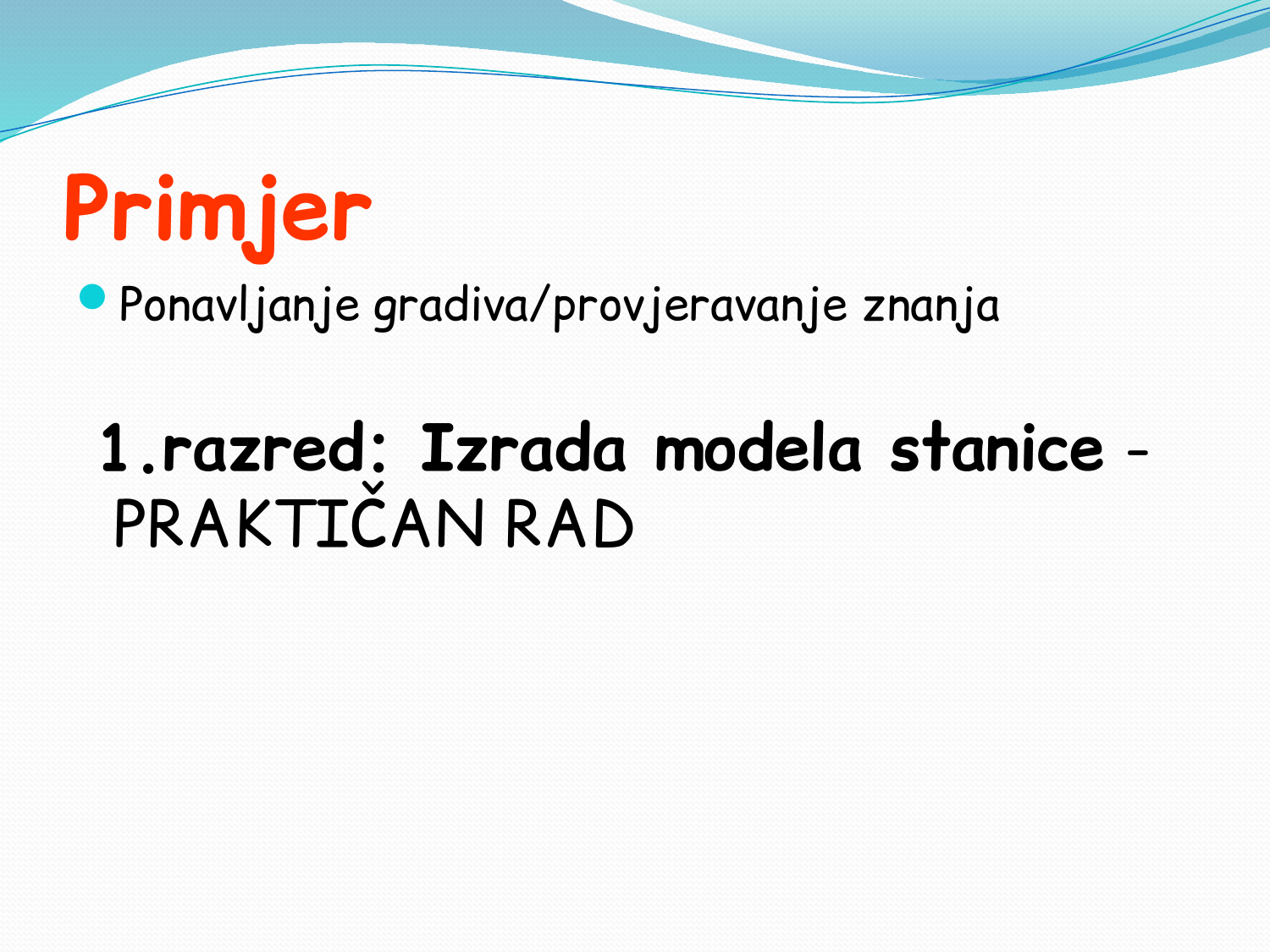

# Primjer
Ponavljanje gradiva/provjeravanje znanja

 1.razred: Izrada modela stanice - PRAKTIČAN RAD